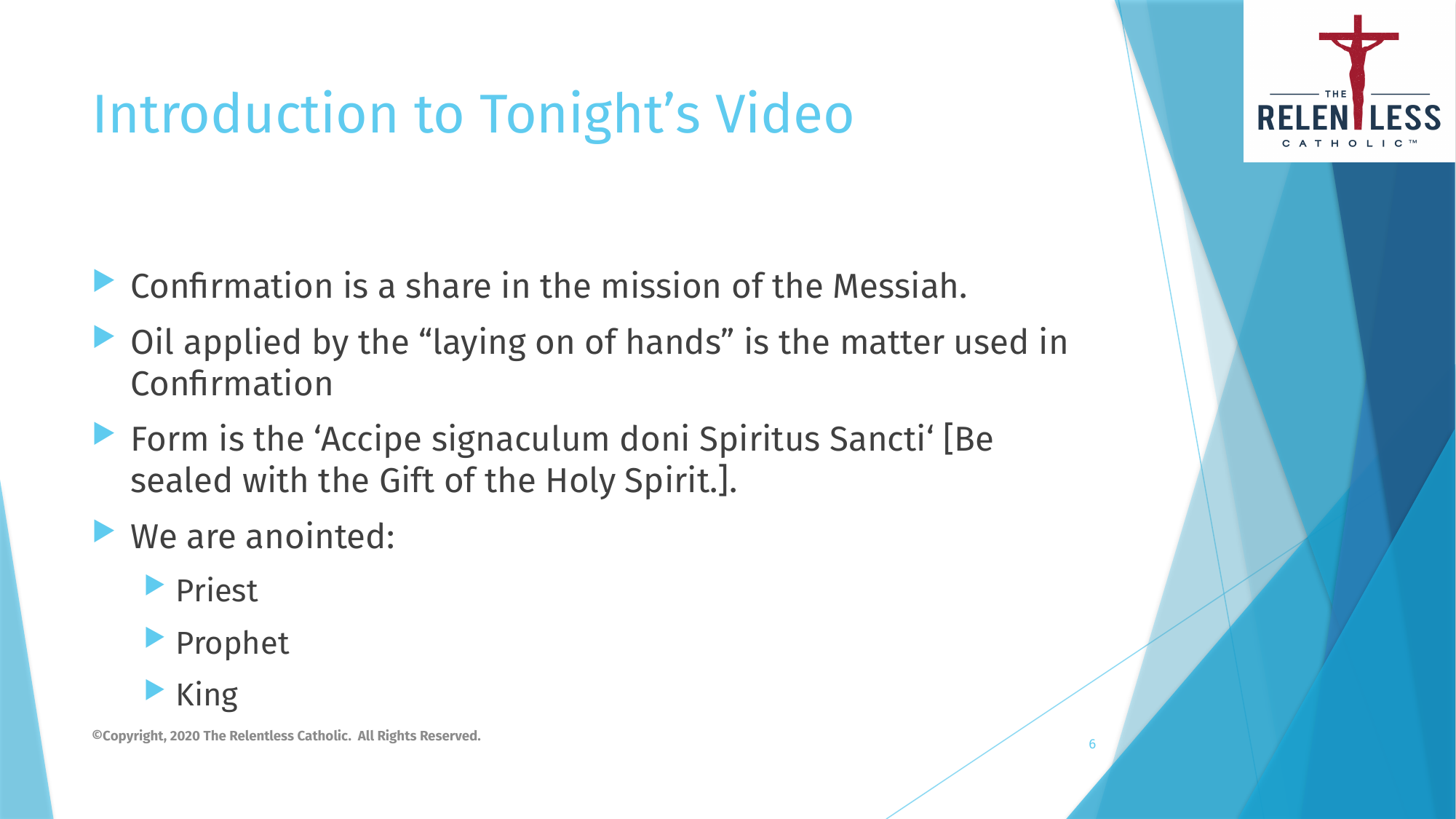

# Introduction to Tonight’s Video
Confirmation is a share in the mission of the Messiah.
Oil applied by the “laying on of hands” is the matter used in Confirmation
Form is the ‘Accipe signaculum doni Spiritus Sancti‘ [Be sealed with the Gift of the Holy Spirit.].
We are anointed:
Priest
Prophet
King

©Copyright, 2020 The Relentless Catholic.  All Rights Reserved.

6